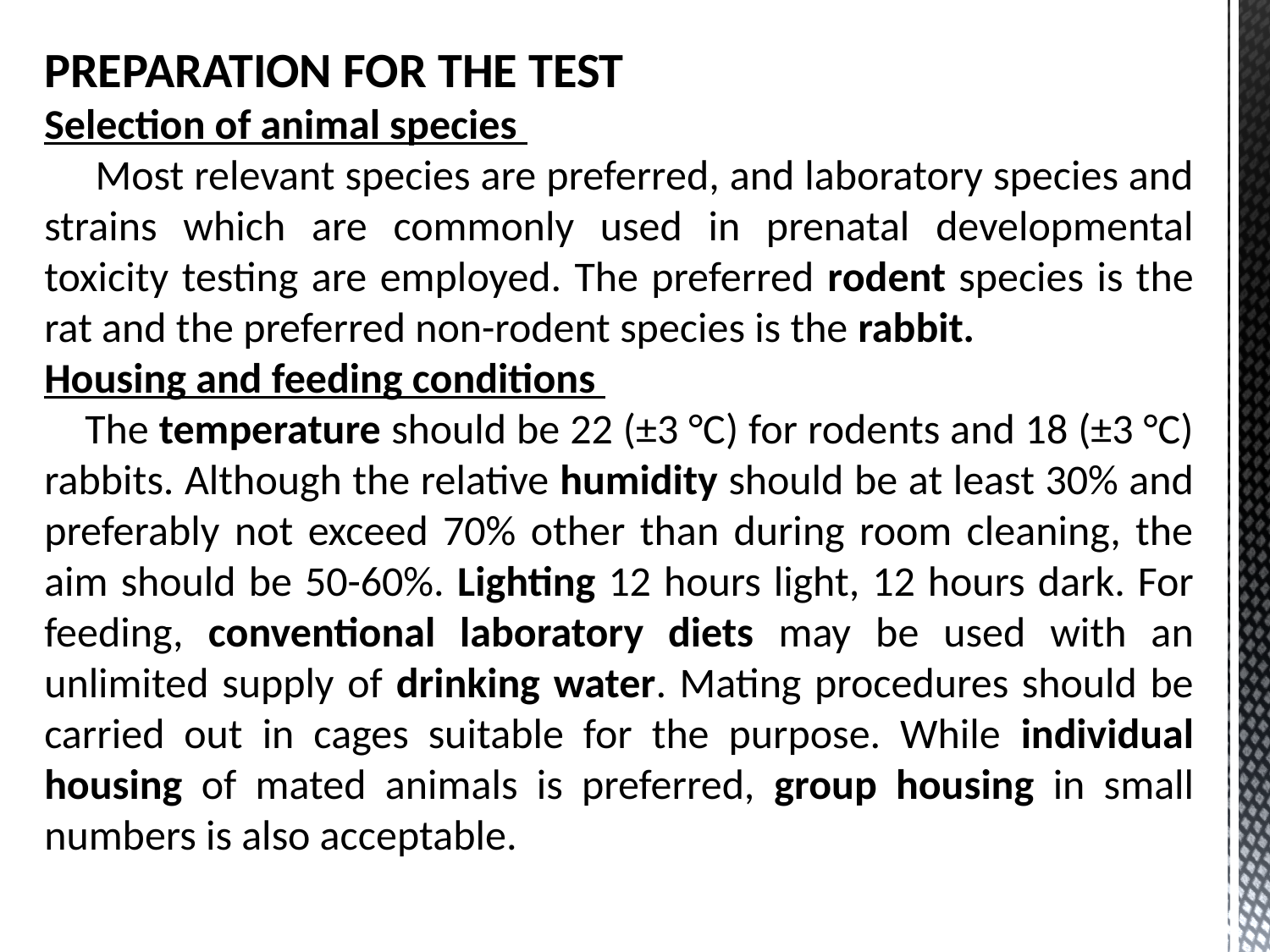

PREPARATION FOR THE TEST
Selection of animal species
     Most relevant species are preferred, and laboratory species and strains which are commonly used in prenatal developmental toxicity testing are employed. The preferred rodent species is the rat and the preferred non-rodent species is the rabbit.
Housing and feeding conditions
    The temperature should be 22 (±3 °C) for rodents and 18 (±3 °C) rabbits. Although the relative humidity should be at least 30% and preferably not exceed 70% other than during room cleaning, the aim should be 50-60%. Lighting 12 hours light, 12 hours dark. For feeding, conventional laboratory diets may be used with an unlimited supply of drinking water. Mating procedures should be carried out in cages suitable for the purpose. While individual housing of mated animals is preferred, group housing in small numbers is also acceptable.